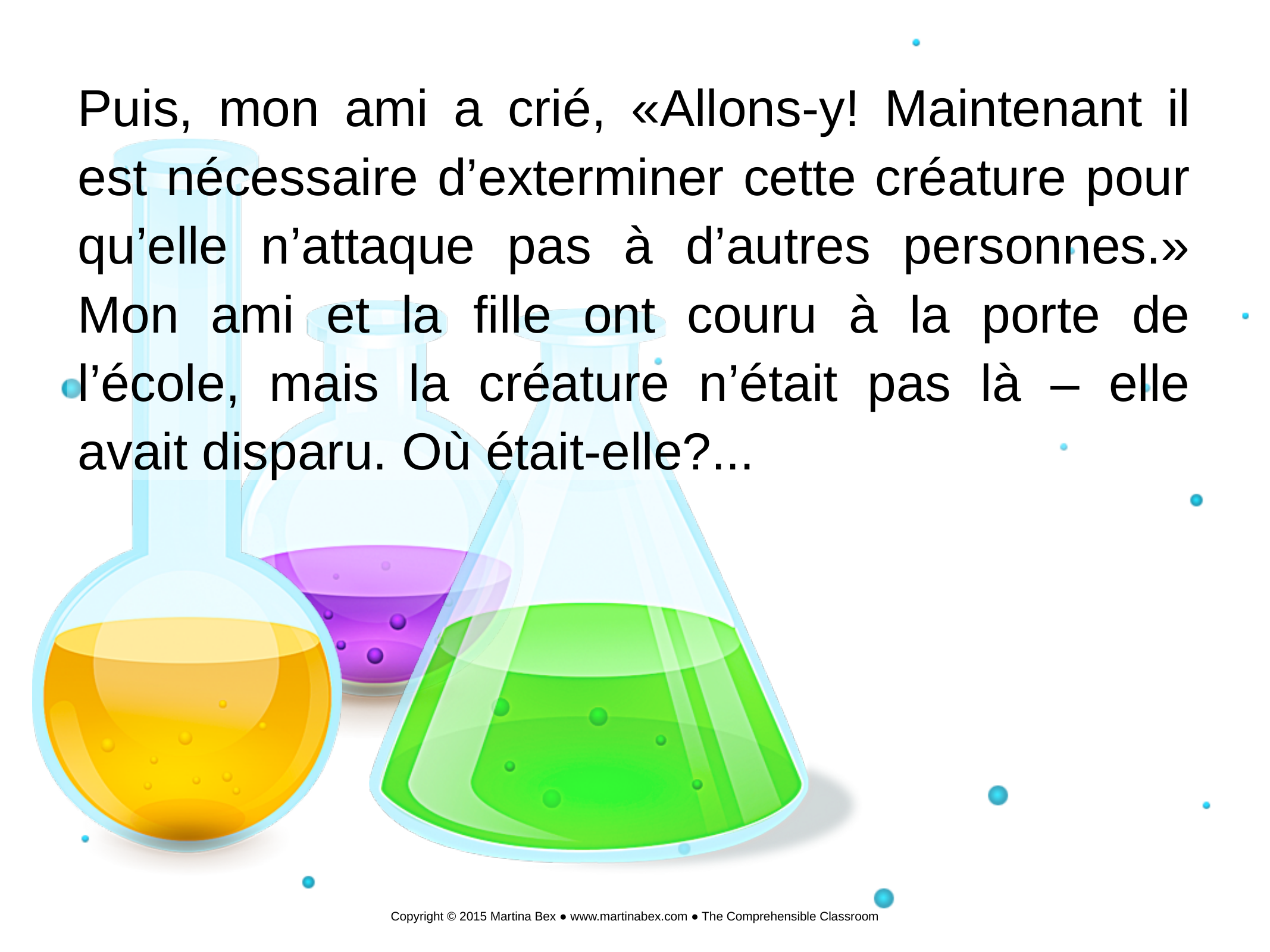

Puis, mon ami a crié, «Allons-y! Maintenant il est nécessaire d’exterminer cette créature pour qu’elle n’attaque pas à d’autres personnes.» Mon ami et la fille ont couru à la porte de l’école, mais la créature n’était pas là – elle avait disparu. Où était-elle?...

Copyright © 2015 Martina Bex ● www.martinabex.com ● The Comprehensible Classroom